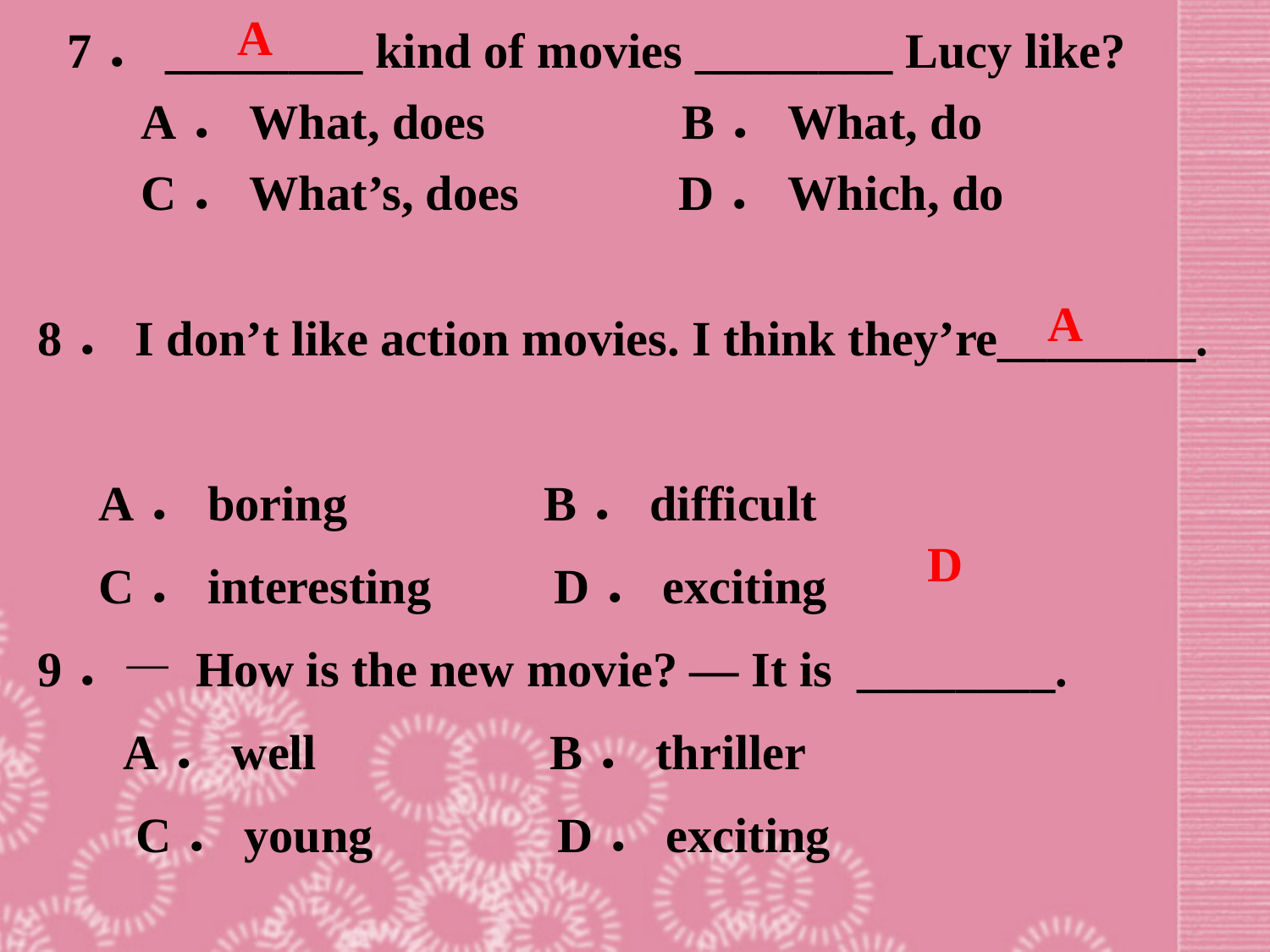

7．________ kind of movies ________ Lucy like?
      A．What, does                B．What, do
      C．What’s, does             D．Which, do

A
8．I don’t like action movies. I think they’re________.
     A．boring                B．difficult
     C．interesting          D．exciting
9．— How is the new movie? — It is  ________.
       A．well                   B．thriller
        C．young               D．exciting

A
D